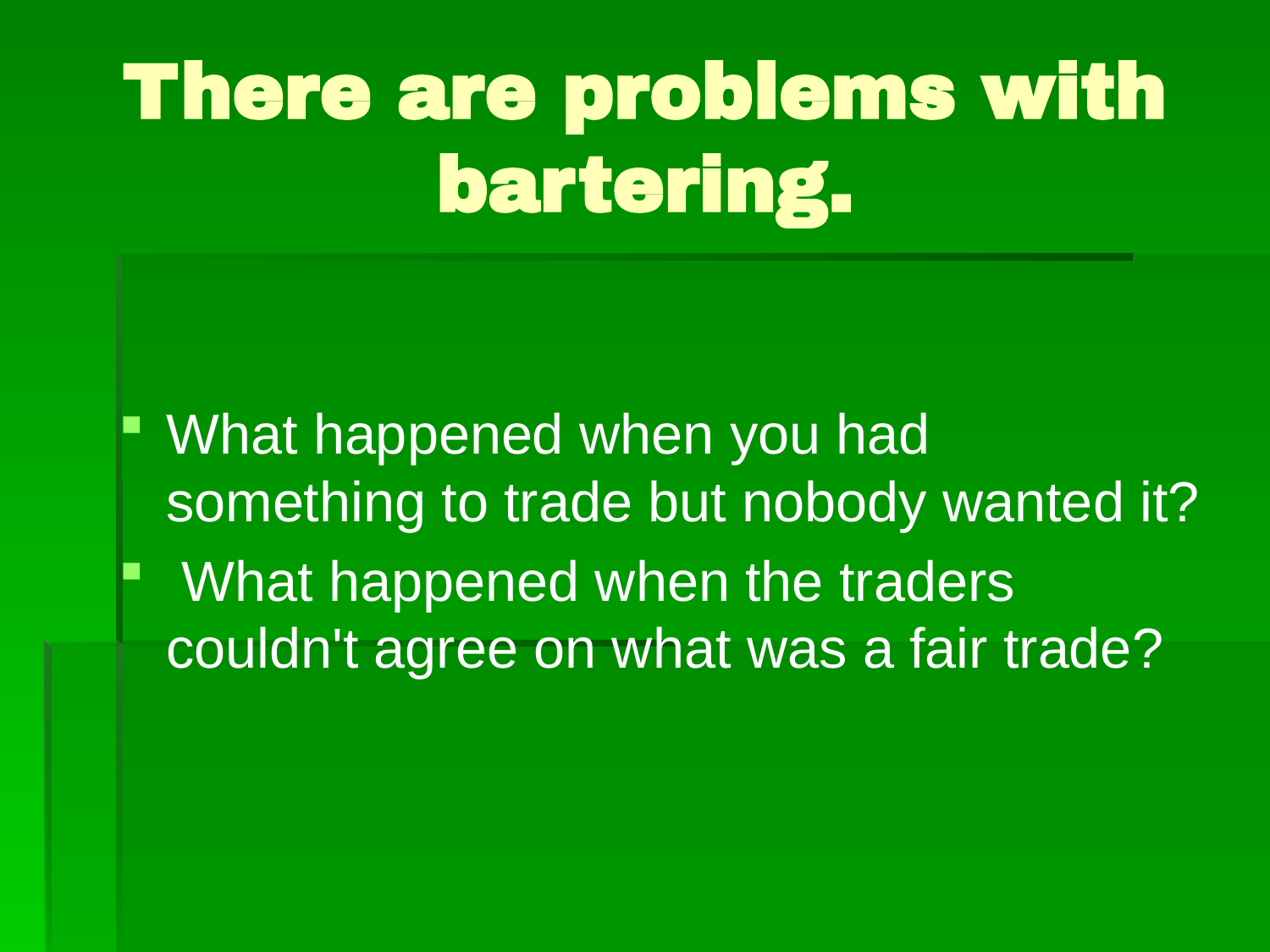

# There are problems with bartering.
What happened when you had something to trade but nobody wanted it?
 What happened when the traders couldn't agree on what was a fair trade?